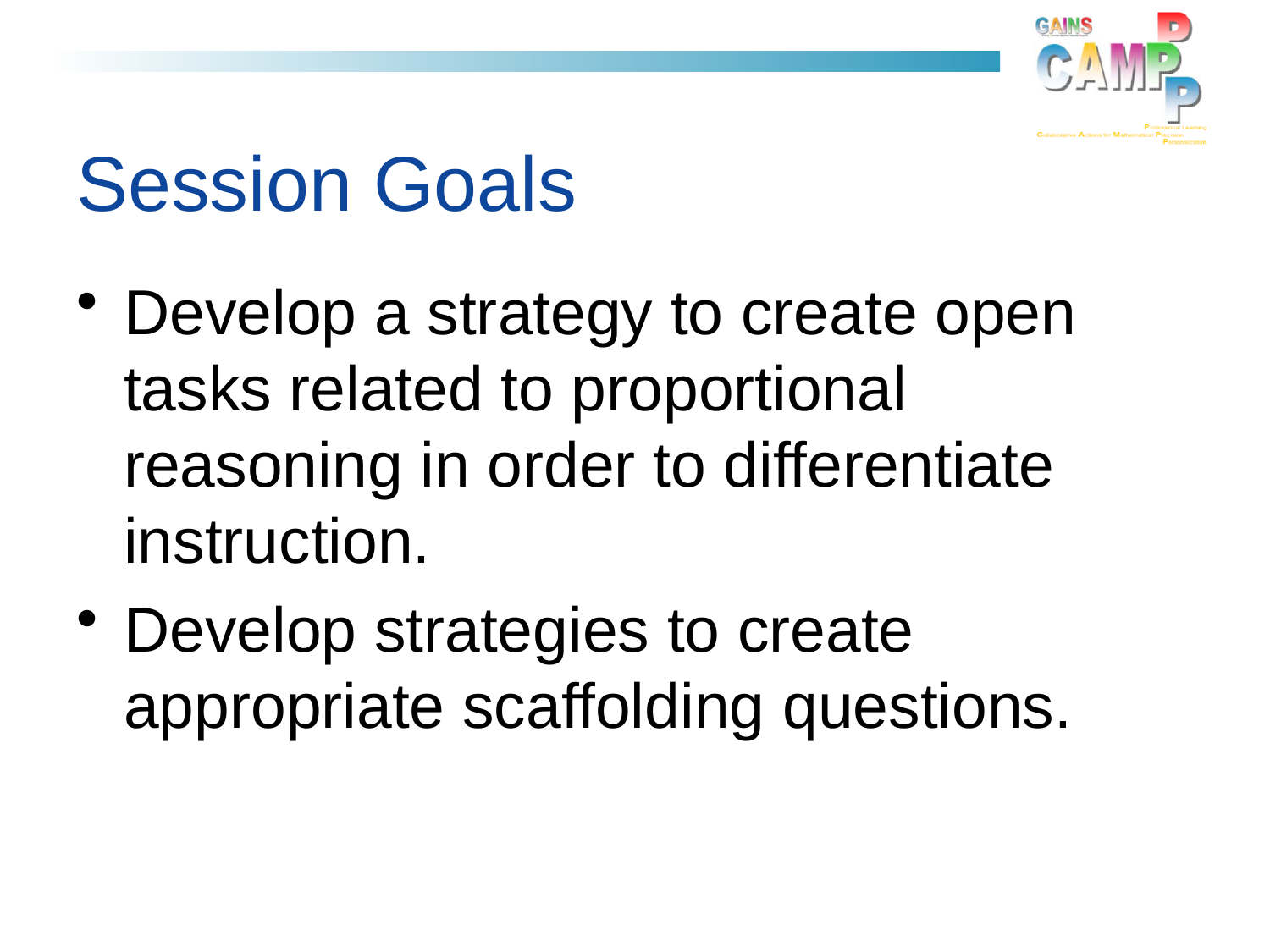

# Session Goals
Develop a strategy to create open tasks related to proportional reasoning in order to differentiate instruction.
Develop strategies to create appropriate scaffolding questions.